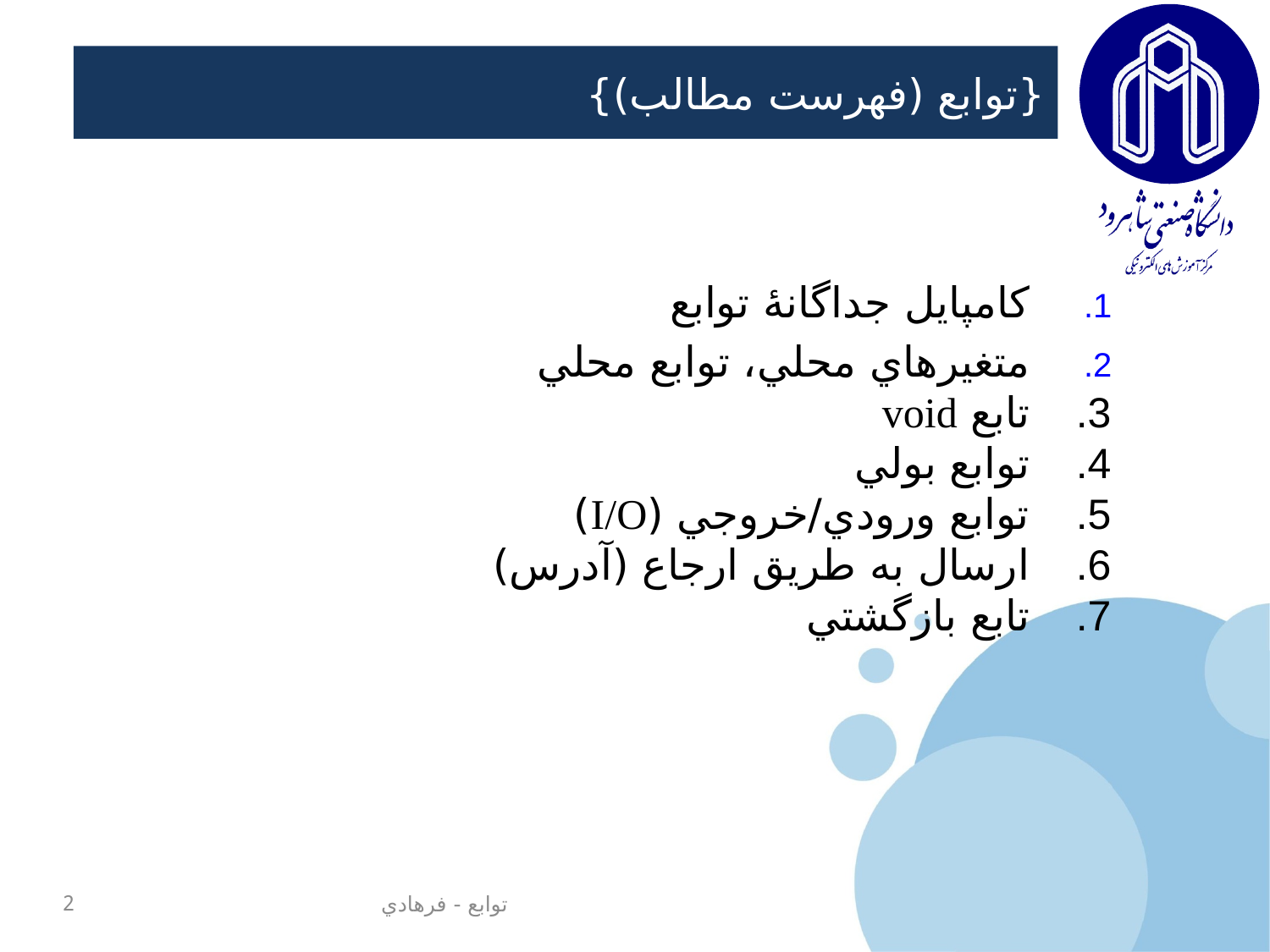

# {توابع (فهرست مطالب)}
كامپايل جداگانۀ توابع
متغيرهاي محلي، توابع محلي
تابع void
توابع بولي
توابع ورودي/خروجي (I/O)
ارسال به طريق ارجاع (آدرس)
تابع‌ بازگشتي

2
توابع - فرهادي